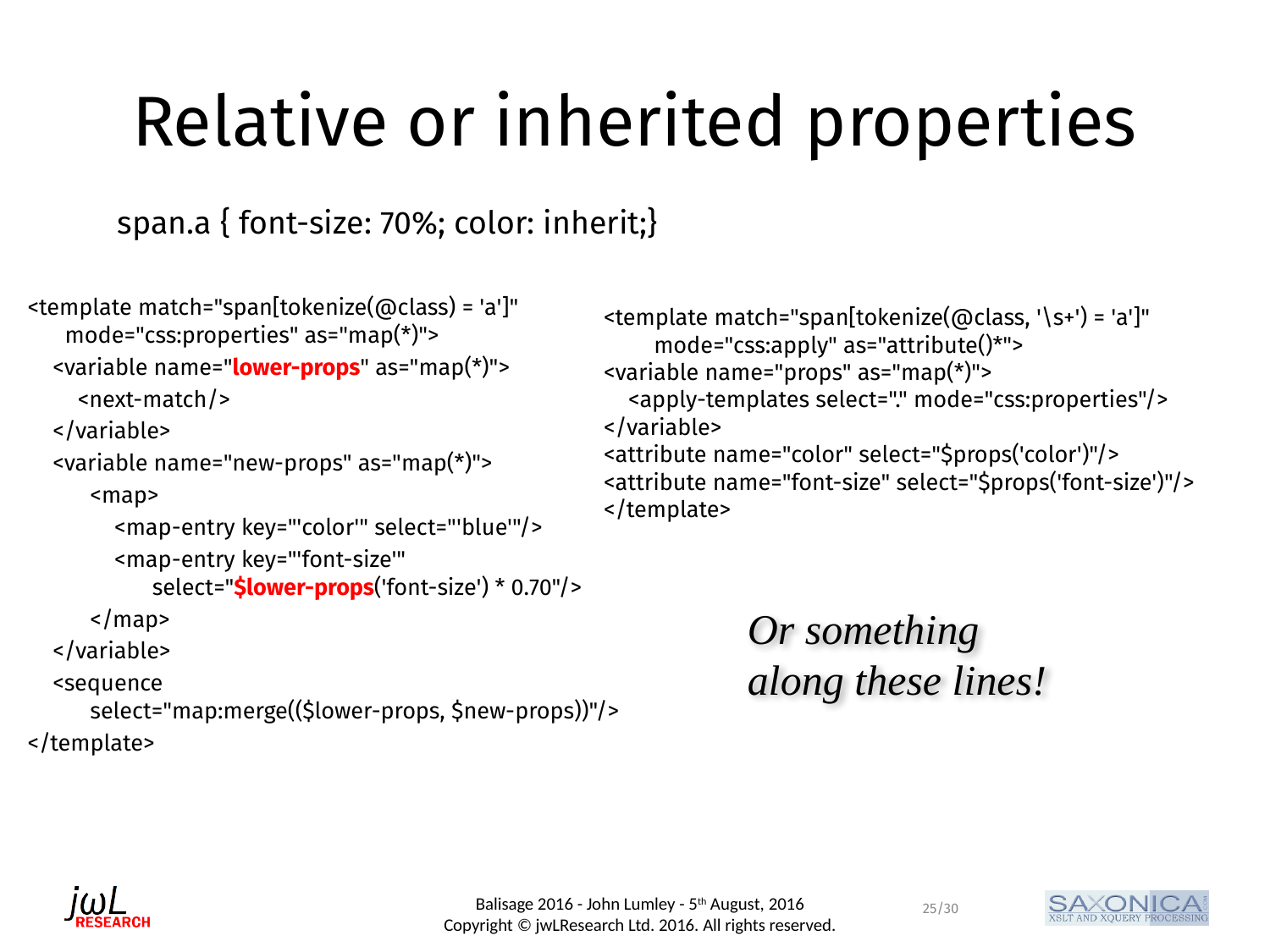

# Relative or inherited properties
span.a { font-size: 70%; color: inherit;}
<template match="span[tokenize(@class) = 'a']"
mode="css:properties" as="map(*)">
<variable name="lower-props" as="map(*)">
<next-match/>
</variable>
<variable name="new-props" as="map(*)">
<map>
<map-entry key="'color'" select="'blue'"/>
<map-entry key="'font-size'"
select="$lower-props('font-size') * 0.70"/>
</map>
</variable>
<sequence
select="map:merge(($lower-props, $new-props))"/>
</template>

<template match="span[tokenize(@class, '\s+') = 'a']" mode="css:apply" as="attribute()*">
<variable name="props" as="map(*)">
<apply-templates select="." mode="css:properties"/>
</variable>
<attribute name="color" select="$props('color')"/>
<attribute name="font-size" select="$props('font-size')"/>
</template>
Or something along these lines!
25